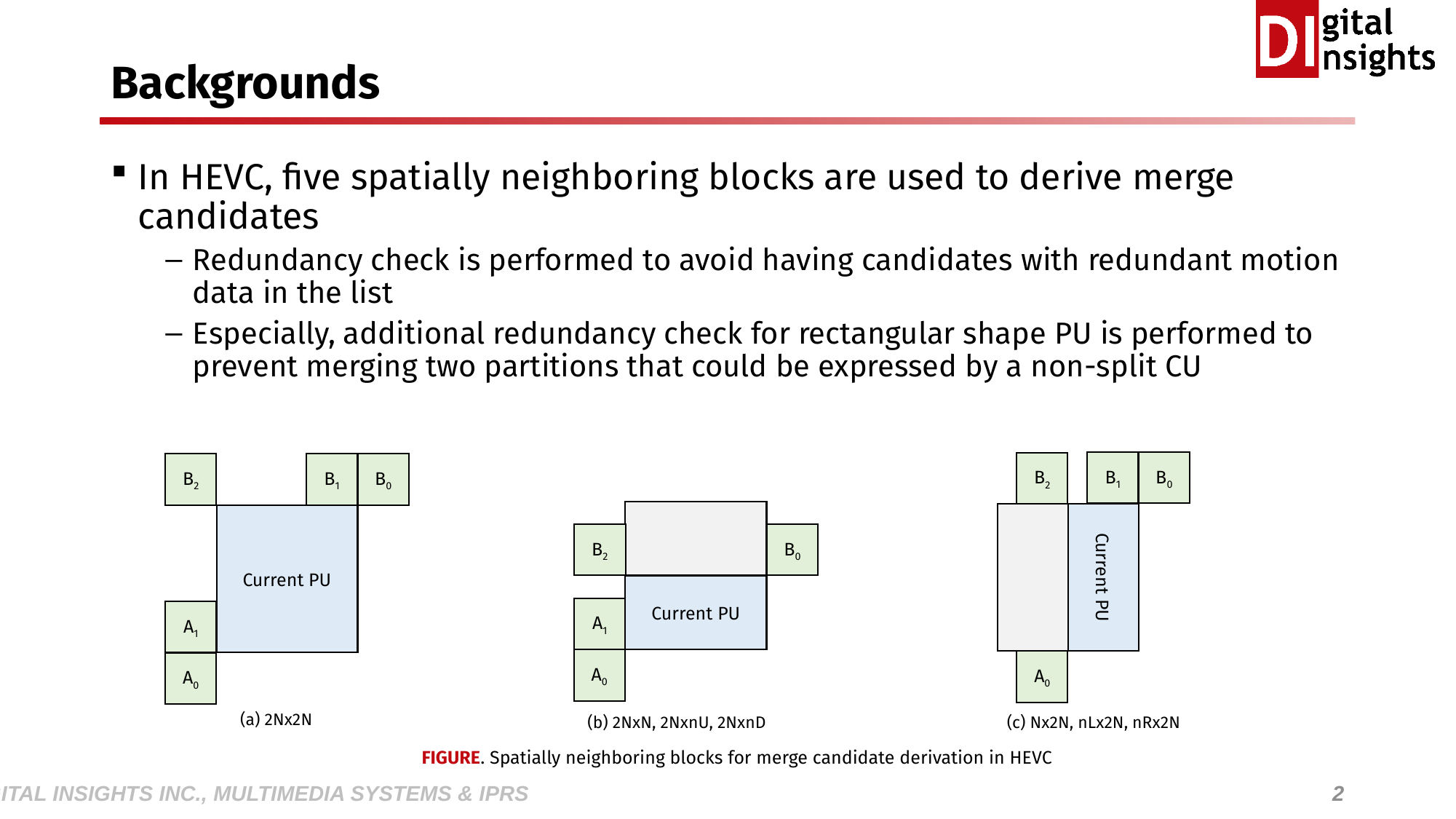

# Backgrounds
In HEVC, five spatially neighboring blocks are used to derive merge candidates
Redundancy check is performed to avoid having candidates with redundant motion data in the list
Especially, additional redundancy check for rectangular shape PU is performed to prevent merging two partitions that could be expressed by a non-split CU
B1
B0
B2
Current PU

A0
B2
B1
B0
Current PU
A1
A0

B2
B0
Current PU
A1
A0
(a) 2Nx2N
(b) 2NxN, 2NxnU, 2NxnD
(c) Nx2N, nLx2N, nRx2N
FIGURE. Spatially neighboring blocks for merge candidate derivation in HEVC
2